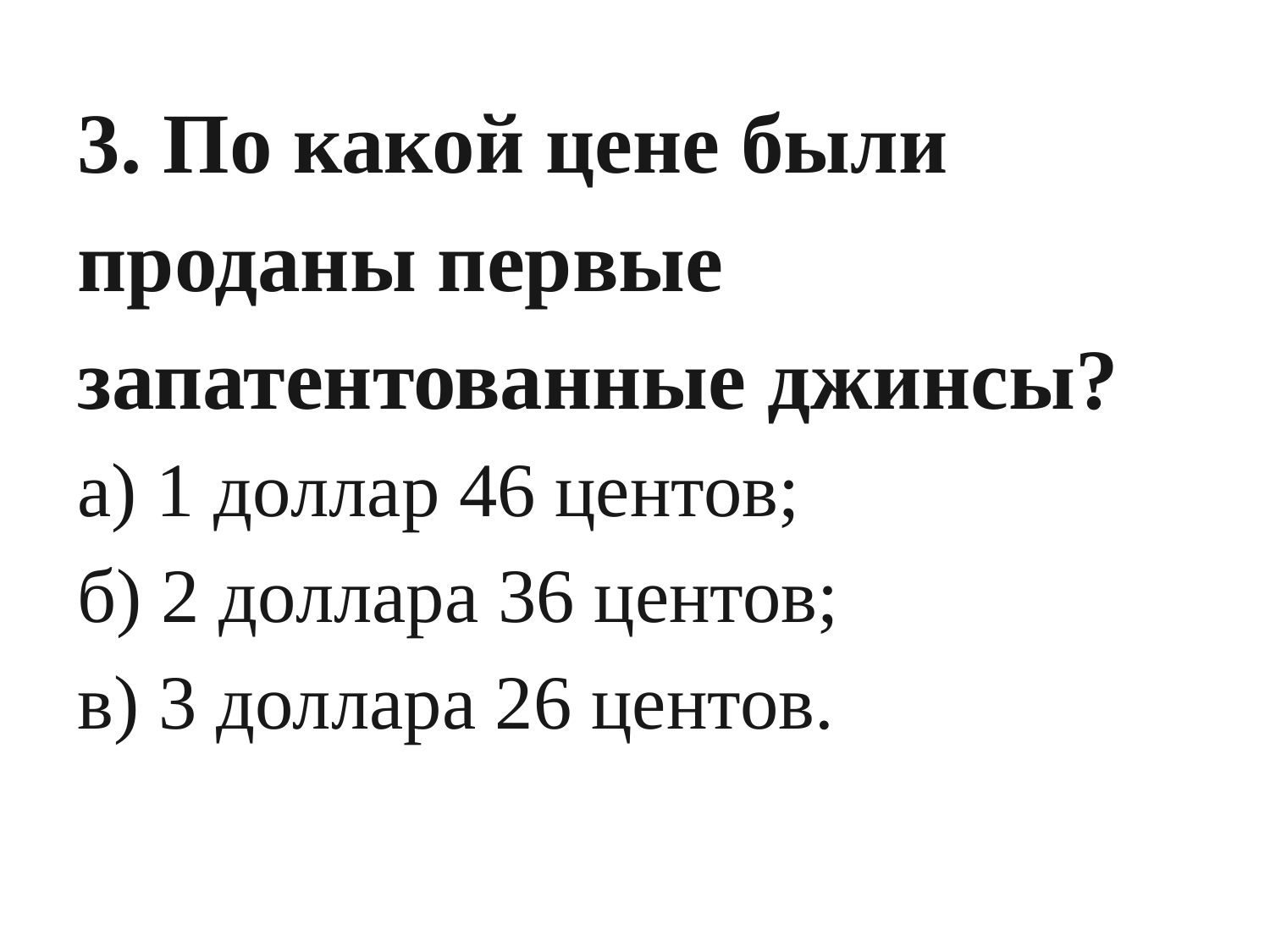

# 3. По какой цене были проданы первые запатентованные джинсы? а) 1 доллар 46 центов; б) 2 доллара 36 центов; в) 3 доллара 26 центов.